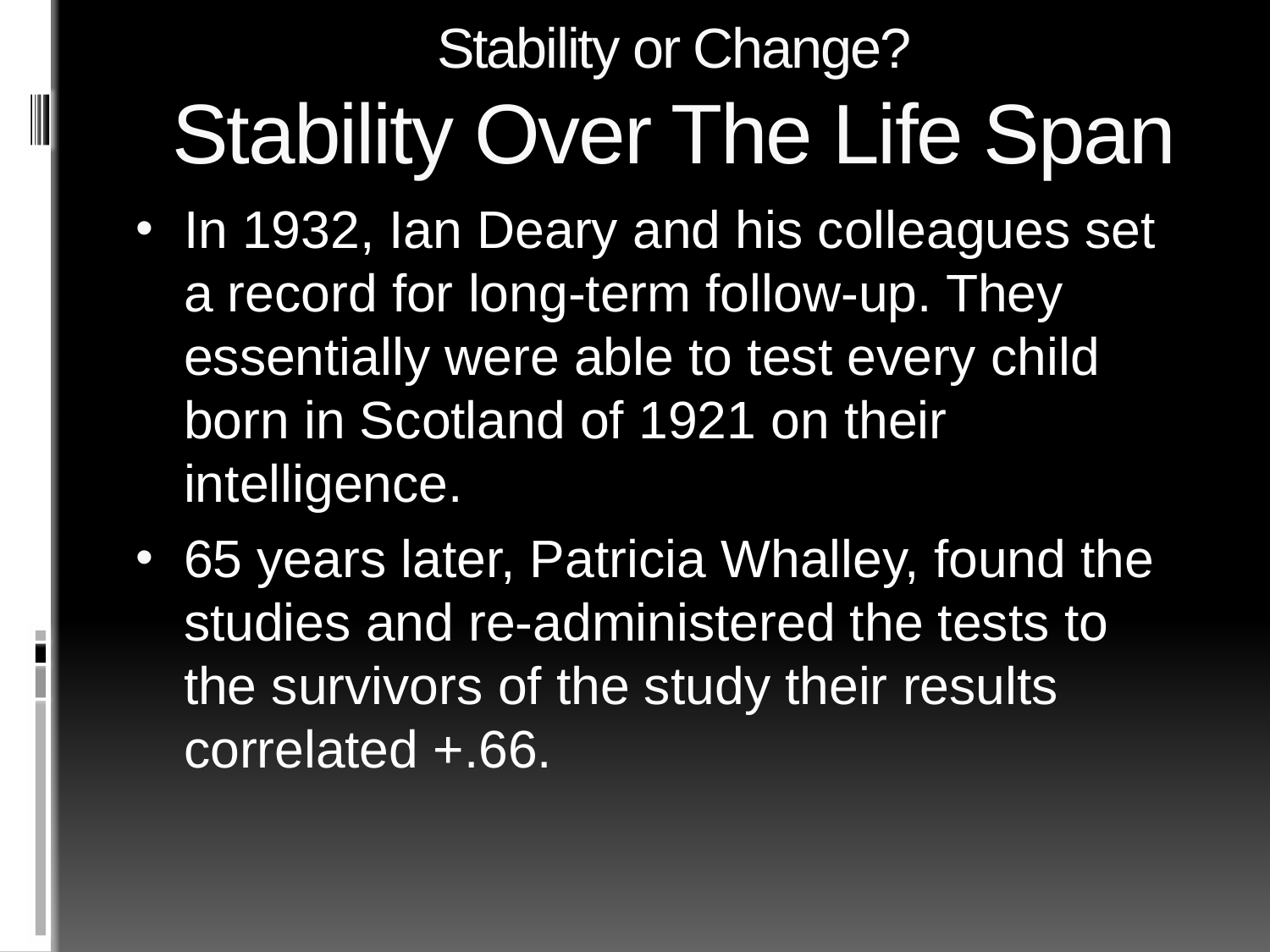

# Stability or Change? Stability Over The Life Span
In 1932, Ian Deary and his colleagues set a record for long-term follow-up. They essentially were able to test every child born in Scotland of 1921 on their intelligence.
65 years later, Patricia Whalley, found the studies and re-administered the tests to the survivors of the study their results correlated +.66.